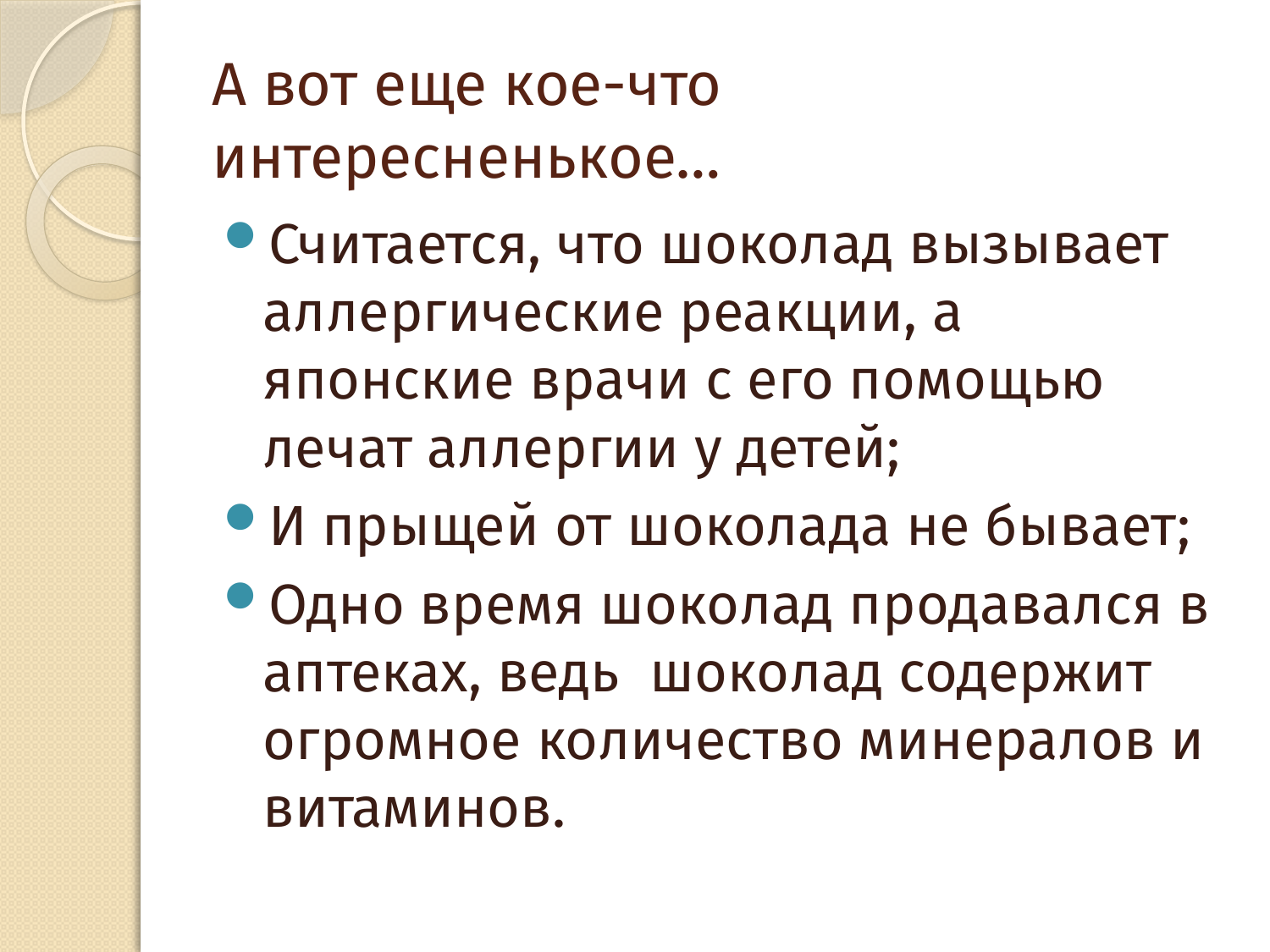

# А вот еще кое-что интересненькое…
Считается, что шоколад вызывает аллергические реакции, а японские врачи с его помощью лечат аллергии у детей;
И прыщей от шоколада не бывает;
Одно время шоколад продавался в аптеках, ведь  шоколад содержит огромное количество минералов и витаминов.